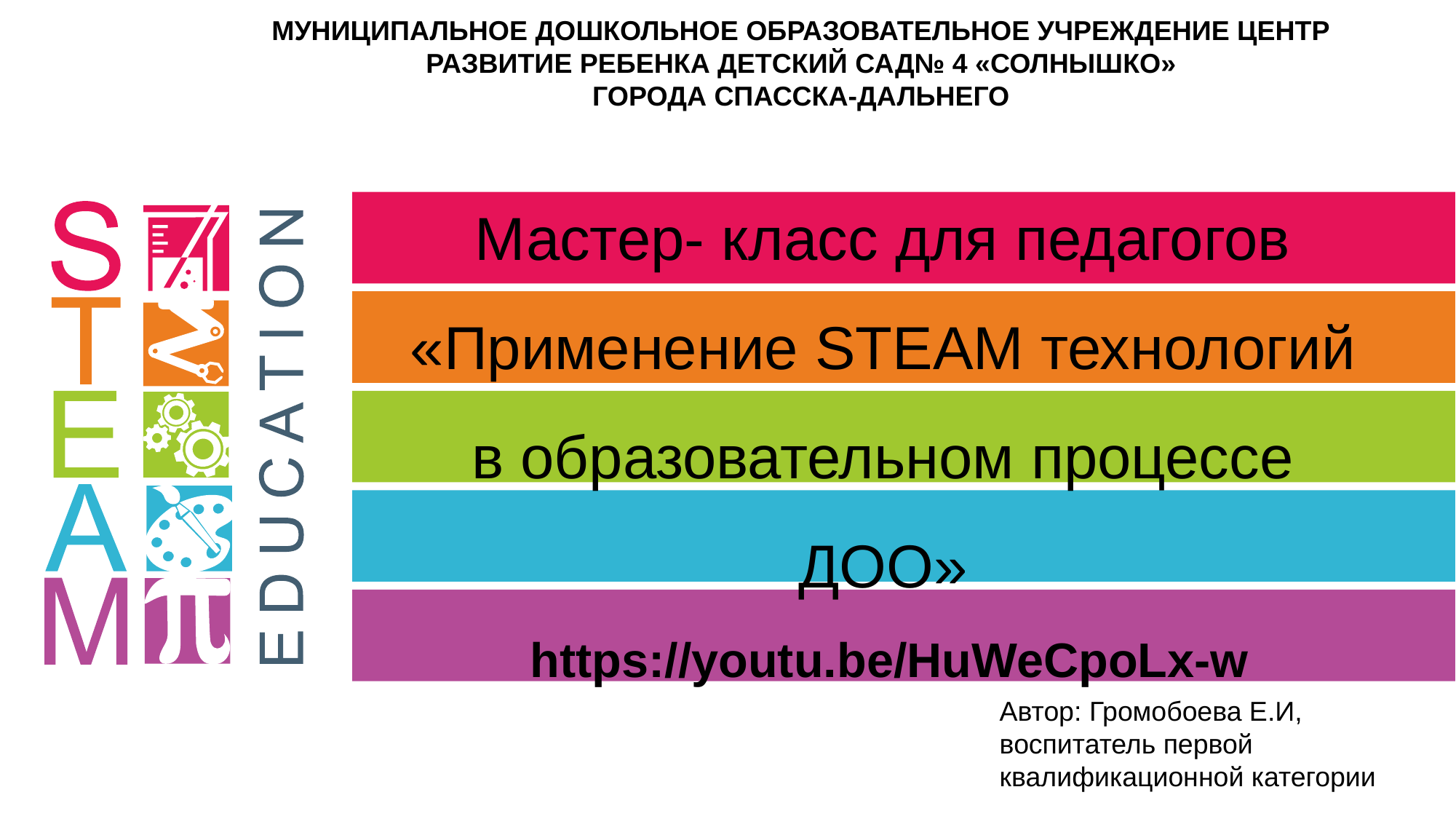

МУНИЦИПАЛЬНОЕ ДОШКОЛЬНОЕ ОБРАЗОВАТЕЛЬНОЕ УЧРЕЖДЕНИЕ ЦЕНТР РАЗВИТИЕ РЕБЕНКА ДЕТСКИЙ САД№ 4 «СОЛНЫШКО»
ГОРОДА СПАССКА-ДАЛЬНЕГО
Мастер- класс для педагогов
«Применение STEAM технологий в образовательном процессе ДОО»
 https://youtu.be/HuWeCpoLx-w

Автор: Громобоева Е.И,
воспитатель первой квалификационной категории